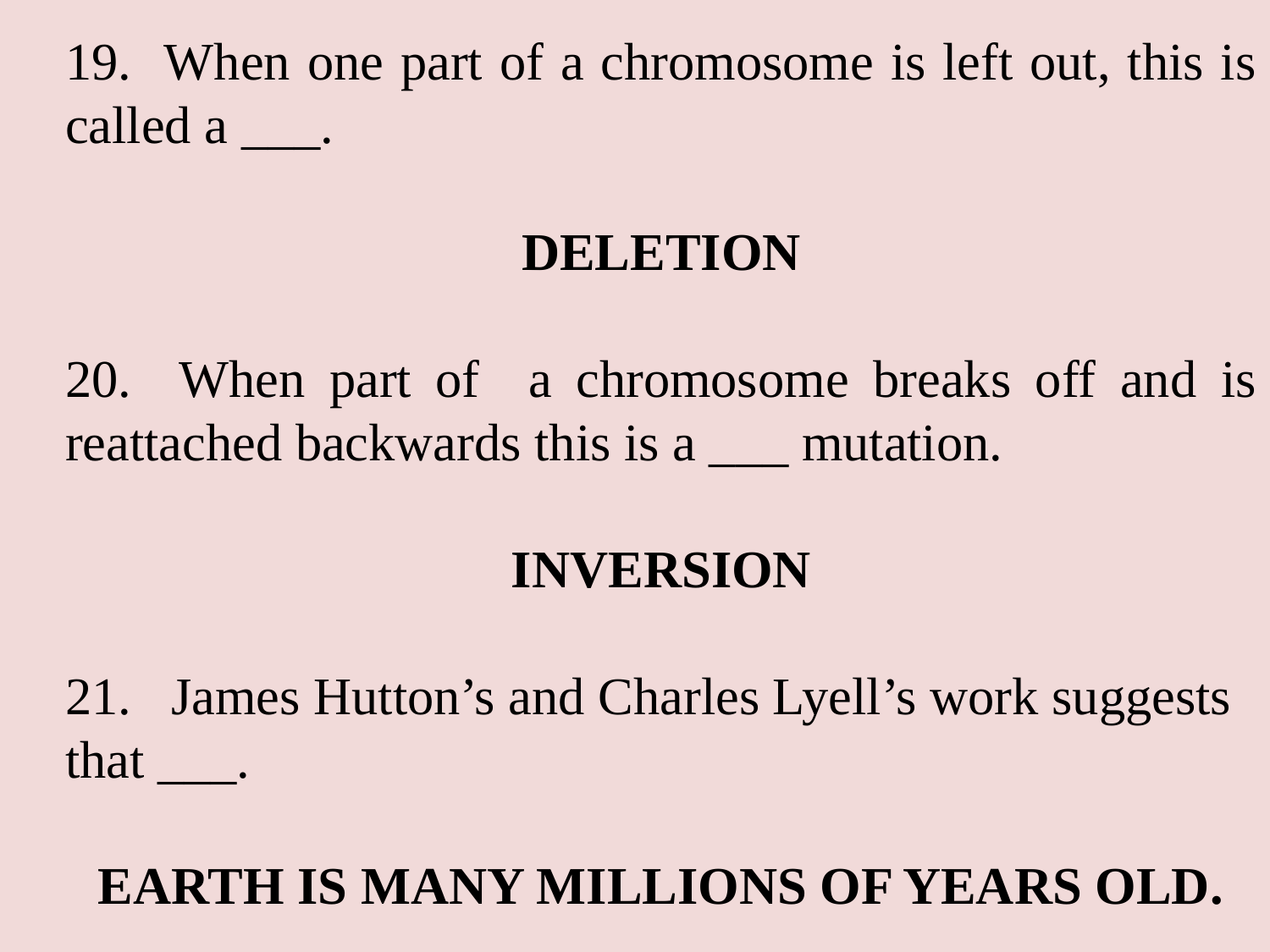

19.  When one part of a chromosome is left out, this is called a ___.

DELETION

20.  When part of  a chromosome breaks off and is reattached backwards this is a ___ mutation.

INVERSION

21.   James Hutton’s and Charles Lyell’s work suggests that ___.

EARTH IS MANY MILLIONS OF YEARS OLD.